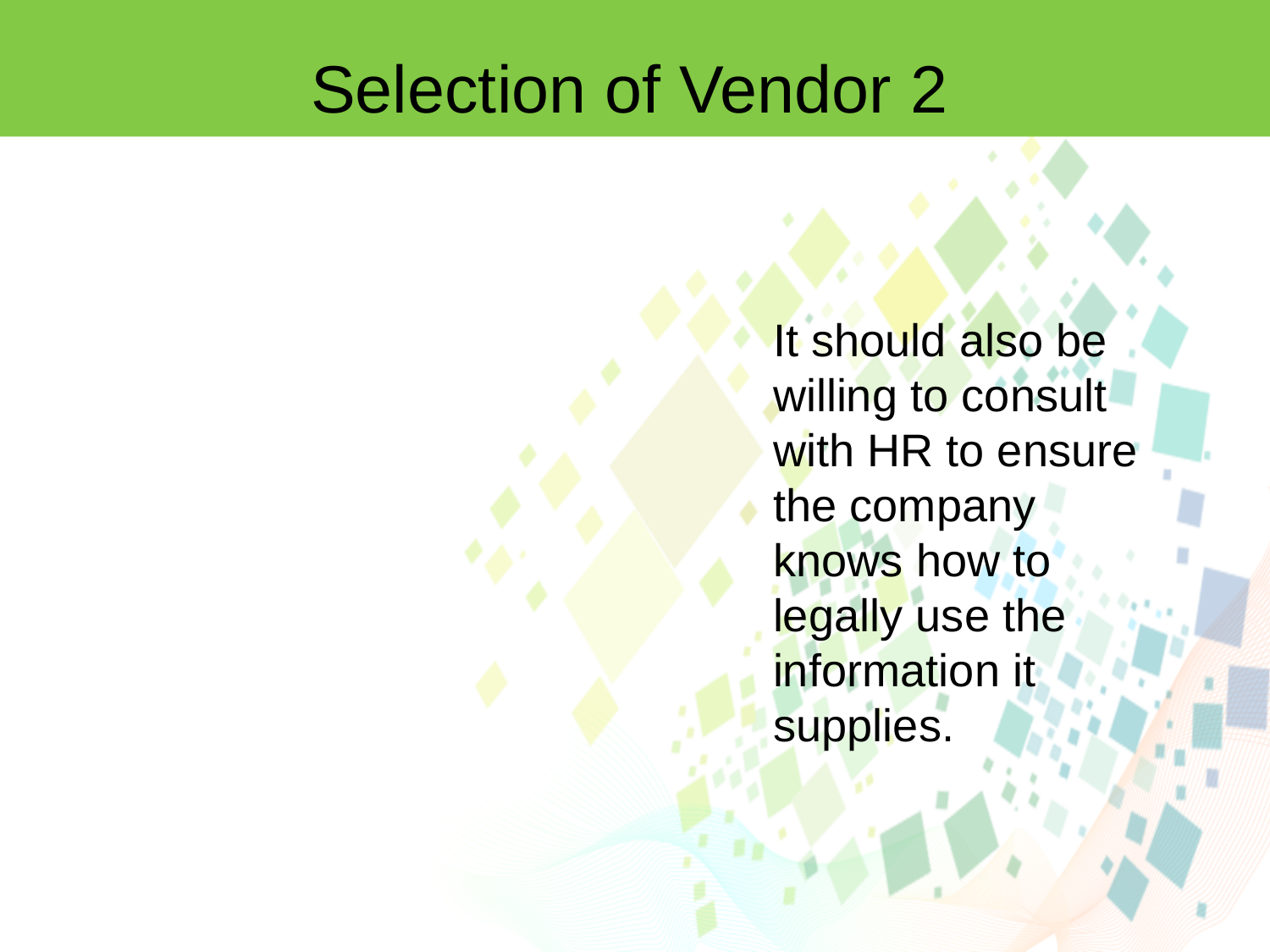

Selection of Vendor 2
It should also be willing to consult with HR to ensure the company knows how to legally use the information it
supplies.